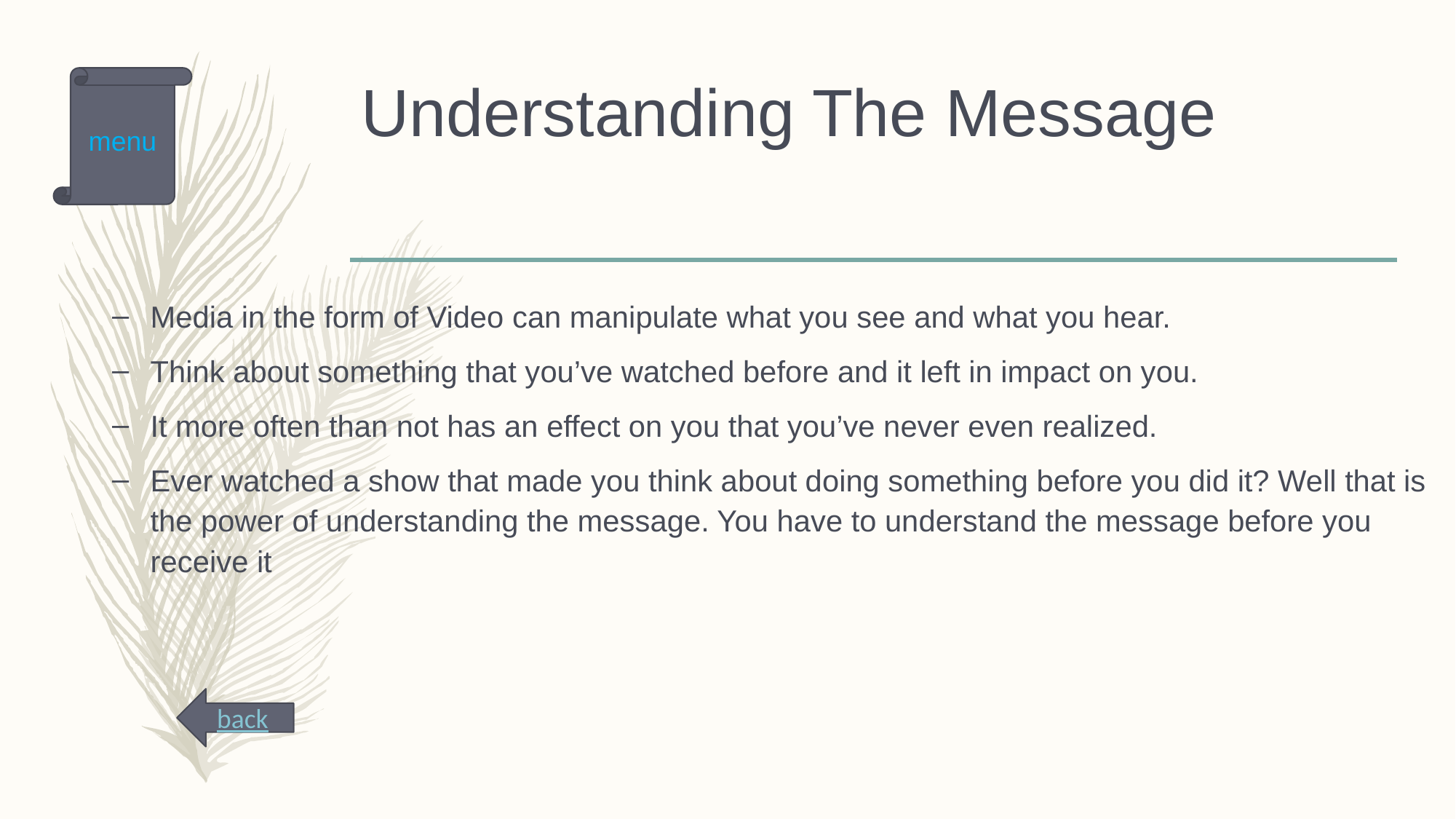

menu
# Understanding The Message
Media in the form of Video can manipulate what you see and what you hear.
Think about something that you’ve watched before and it left in impact on you.
It more often than not has an effect on you that you’ve never even realized.
Ever watched a show that made you think about doing something before you did it? Well that is the power of understanding the message. You have to understand the message before you receive it
back